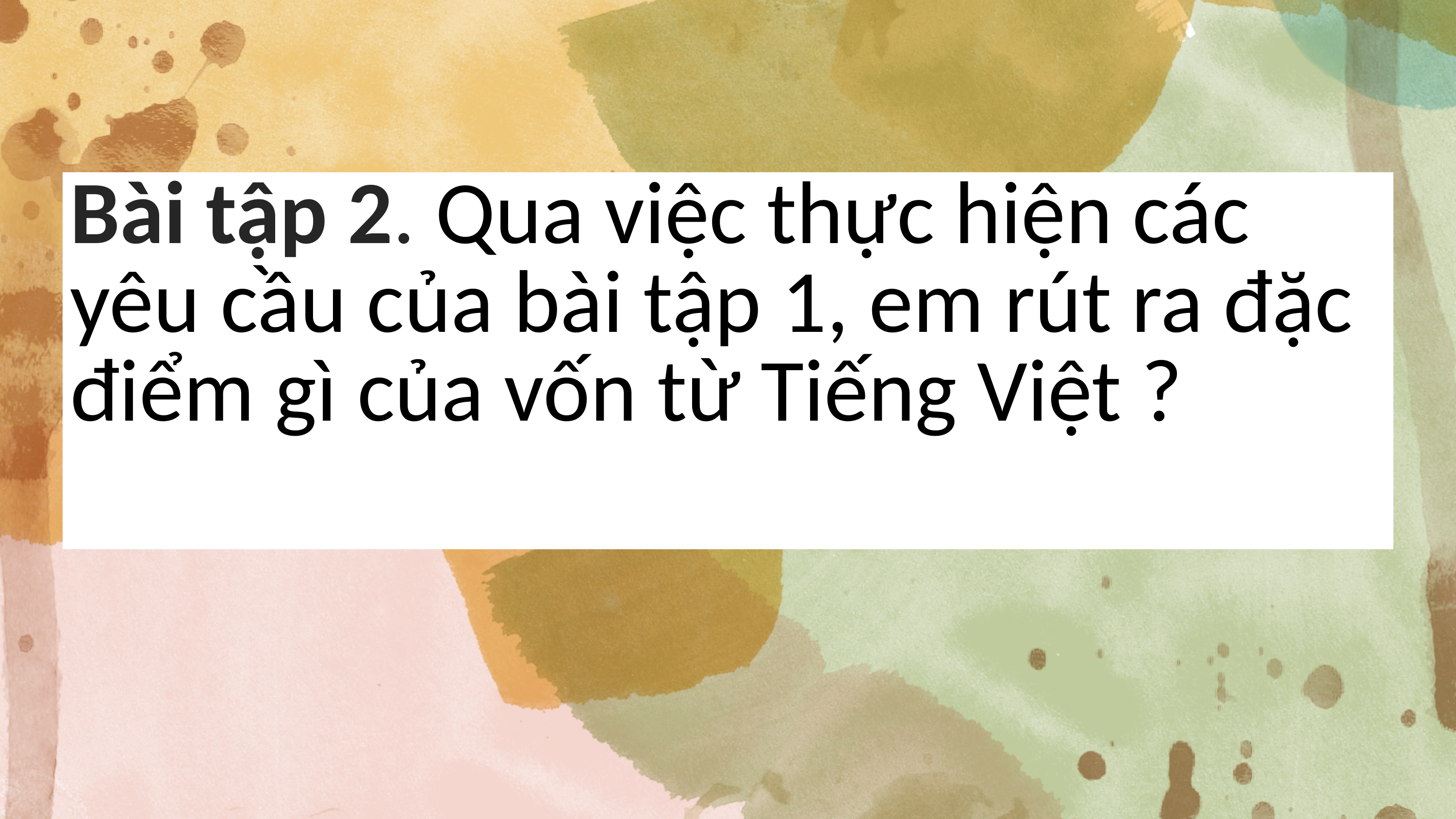

| Bài tập 2. Qua việc thực hiện các yêu cầu của bài tập 1, em rút ra đặc điểm gì của vốn từ Tiếng Việt ? |
| --- |